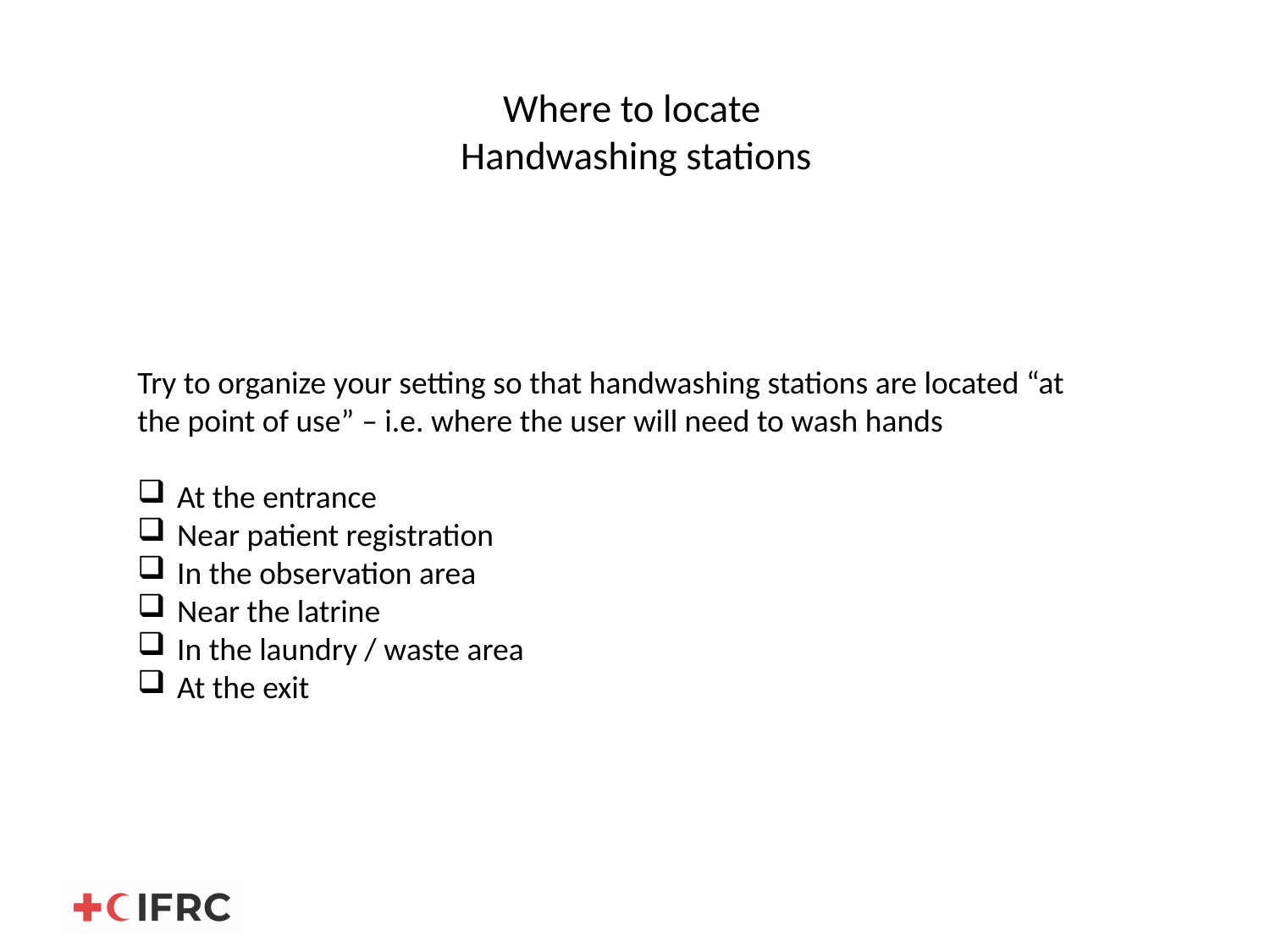

# Where to locate Handwashing stations
Try to organize your setting so that handwashing stations are located “at the point of use” – i.e. where the user will need to wash hands

At the entrance
Near patient registration
In the observation area
Near the latrine
In the laundry / waste area
At the exit